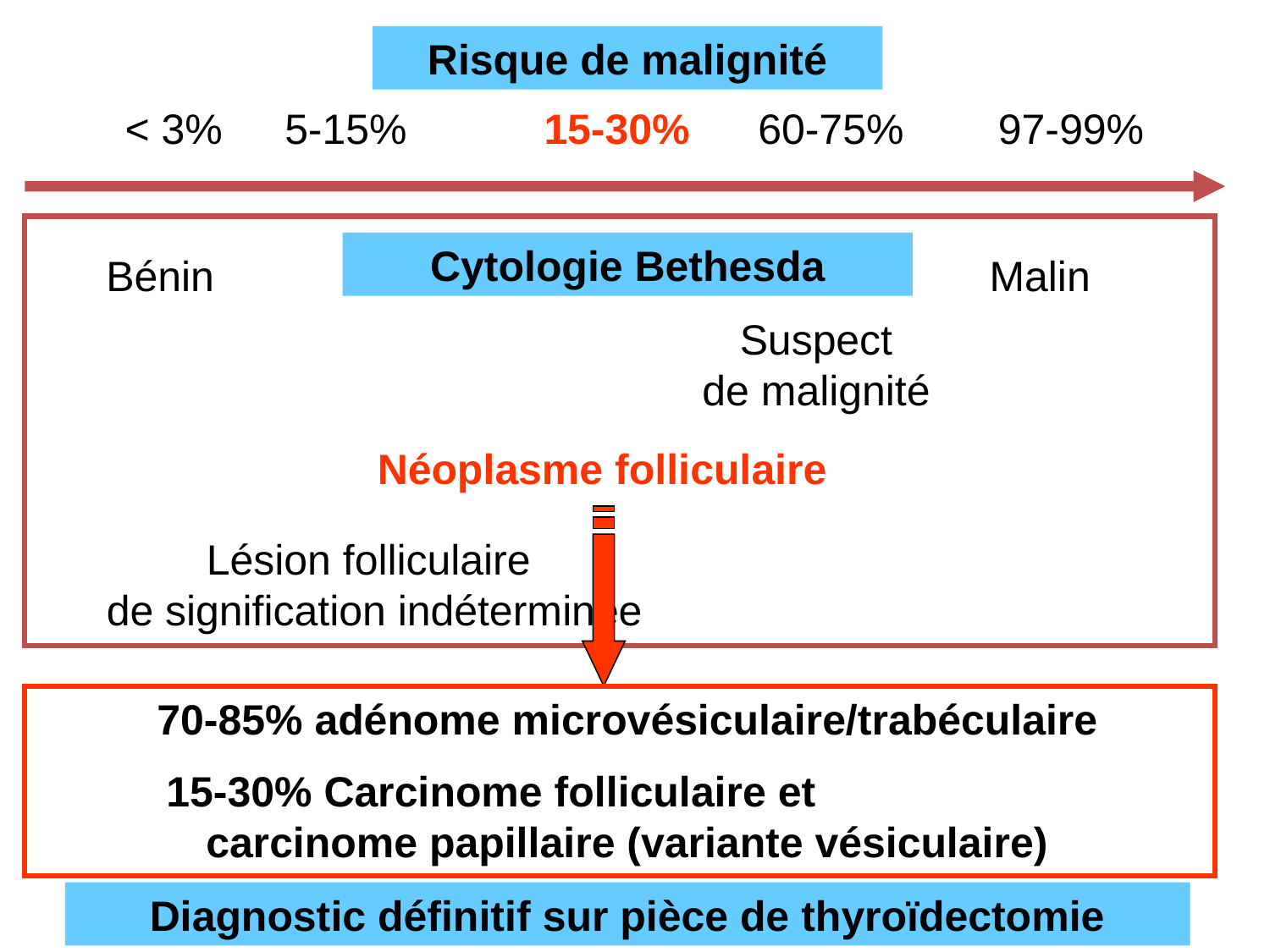

Risque de malignité
< 3%
5-15%
15-30%
60-75%
97-99%

Cytologie Bethesda
Bénin
Malin
 Suspect
de malignité
Néoplasme folliculaire
Lésion folliculaire
de signification indéterminée

70-85% adénome microvésiculaire/trabéculaire
15-30% Carcinome folliculaire et                        carcinome papillaire (variante vésiculaire)
Diagnostic définitif sur pièce de thyroïdectomie